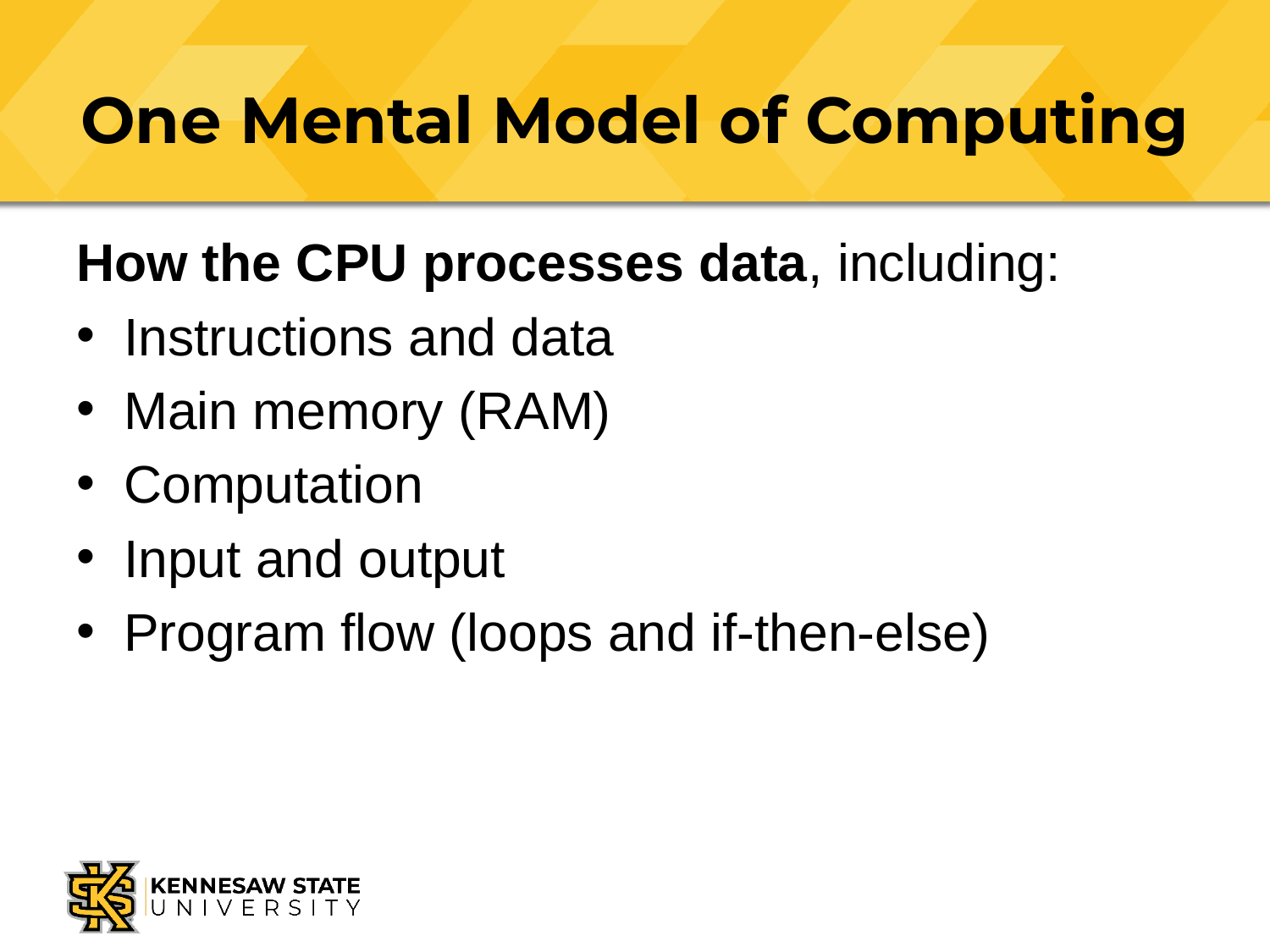

# One Mental Model of Computing
How the CPU processes data, including:
Instructions and data
Main memory (RAM)
Computation
Input and output
Program flow (loops and if-then-else)